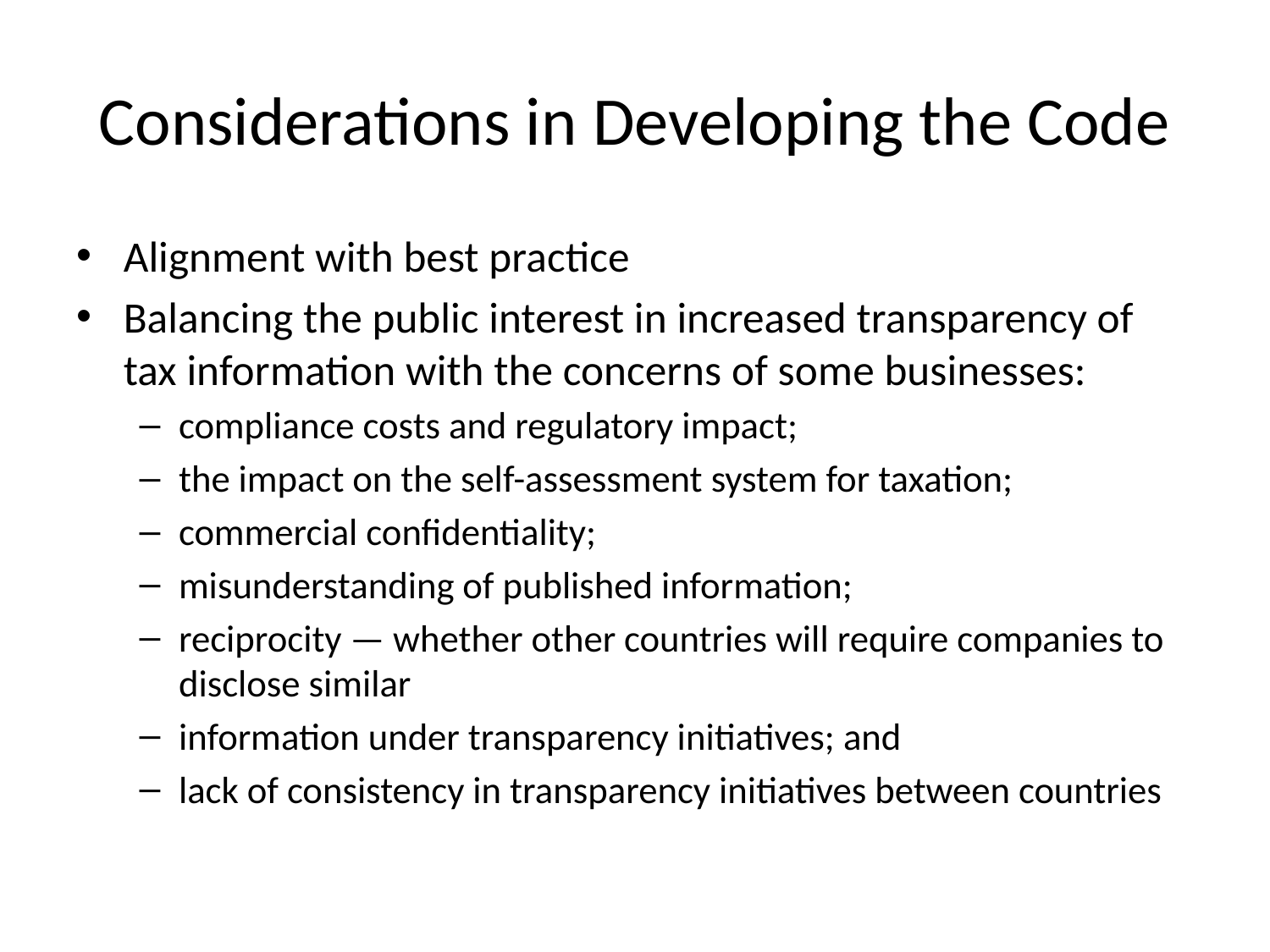

# Considerations in Developing the Code
Alignment with best practice
Balancing the public interest in increased transparency of tax information with the concerns of some businesses:
compliance costs and regulatory impact;
the impact on the self-assessment system for taxation;
commercial confidentiality;
misunderstanding of published information;
reciprocity — whether other countries will require companies to disclose similar
information under transparency initiatives; and
lack of consistency in transparency initiatives between countries